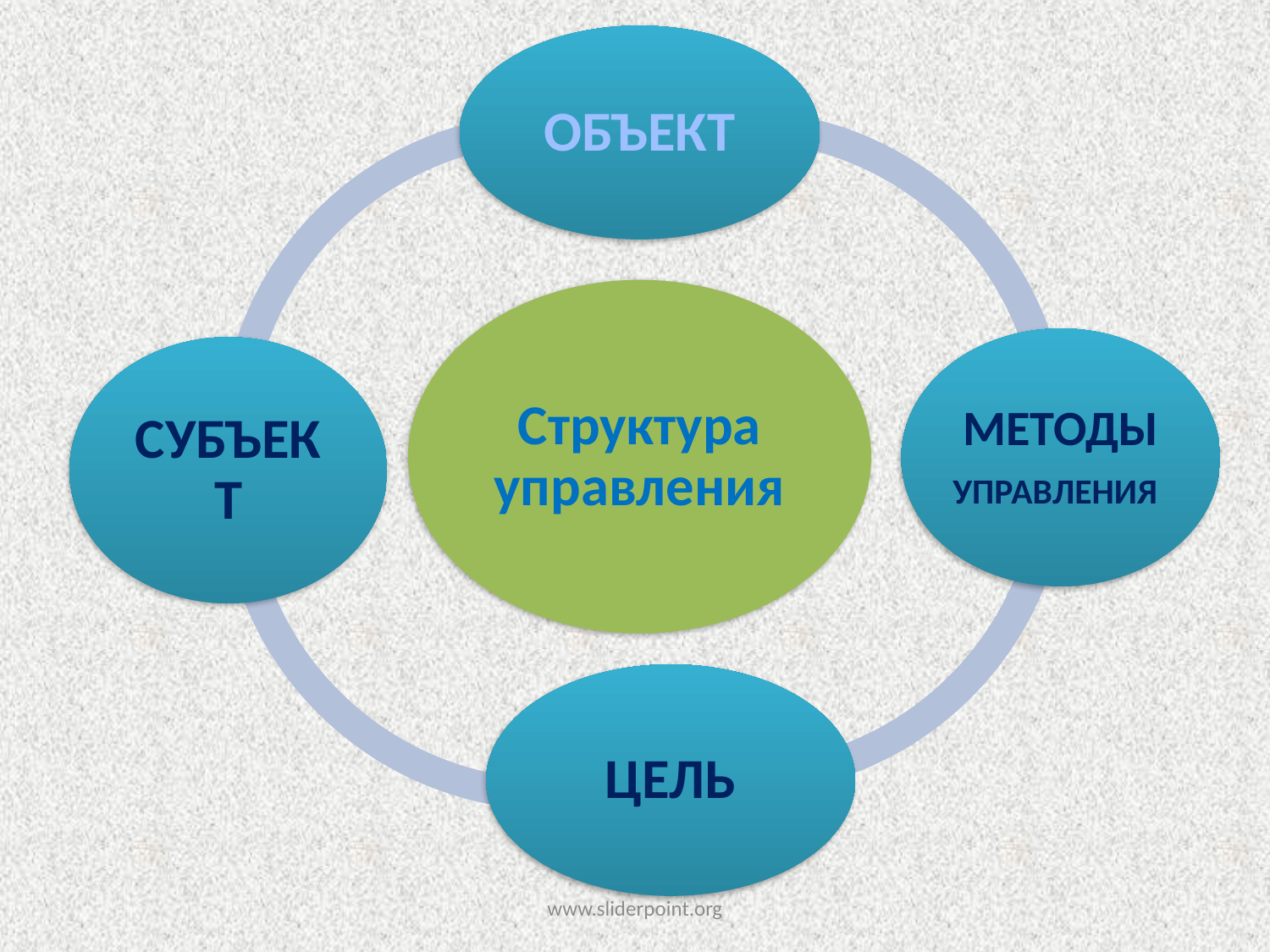

Структура управления
ОБЪЕКТ
МЕТОДЫ
УПРАВЛЕНИЯ
ЦЕЛЬ
СУБЪЕКТ
www.sliderpoint.org